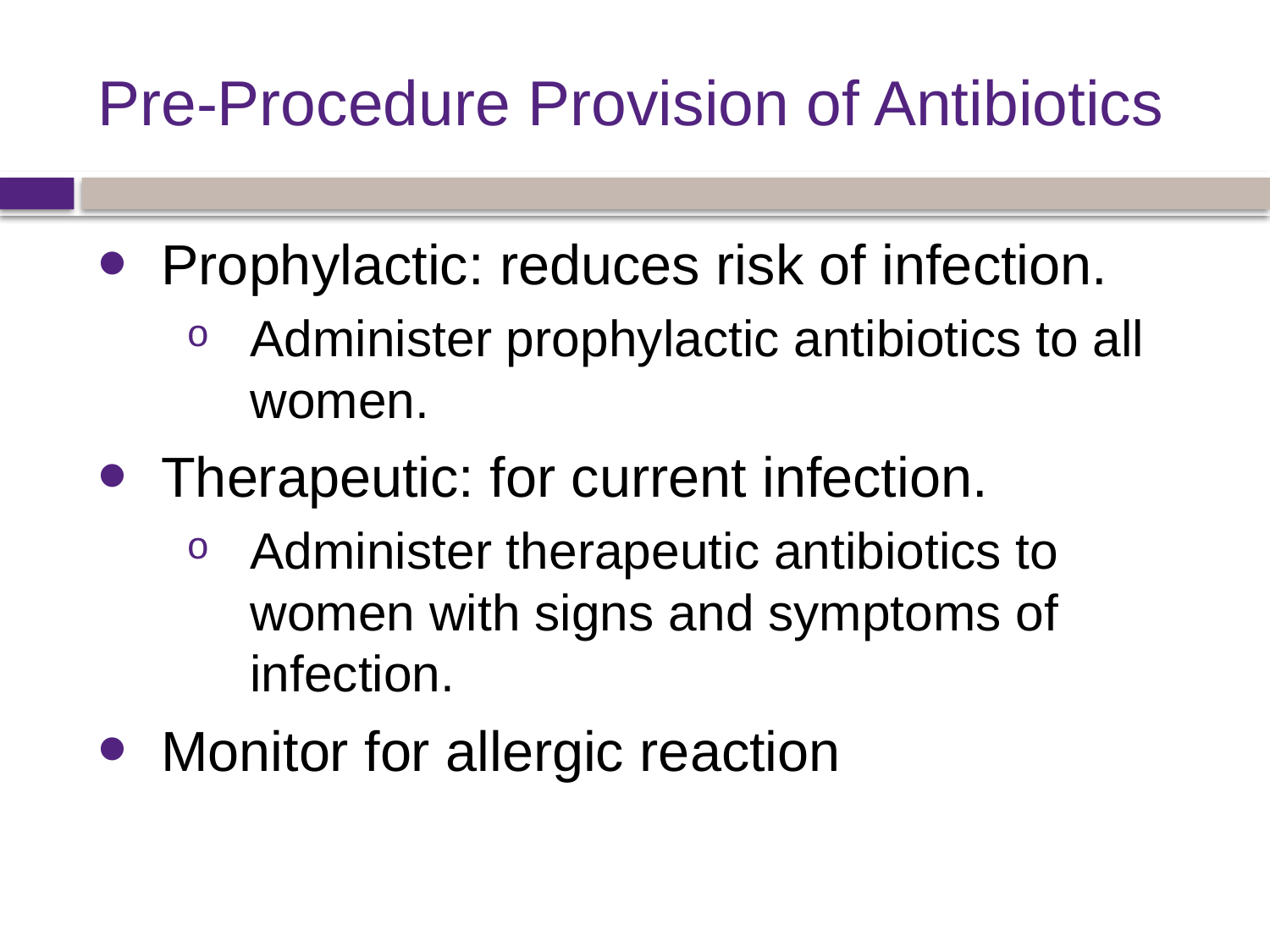

# Pre-Procedure Provision of Antibiotics
Prophylactic: reduces risk of infection.
Administer prophylactic antibiotics to all women.
Therapeutic: for current infection.
Administer therapeutic antibiotics to women with signs and symptoms of infection.
Monitor for allergic reaction